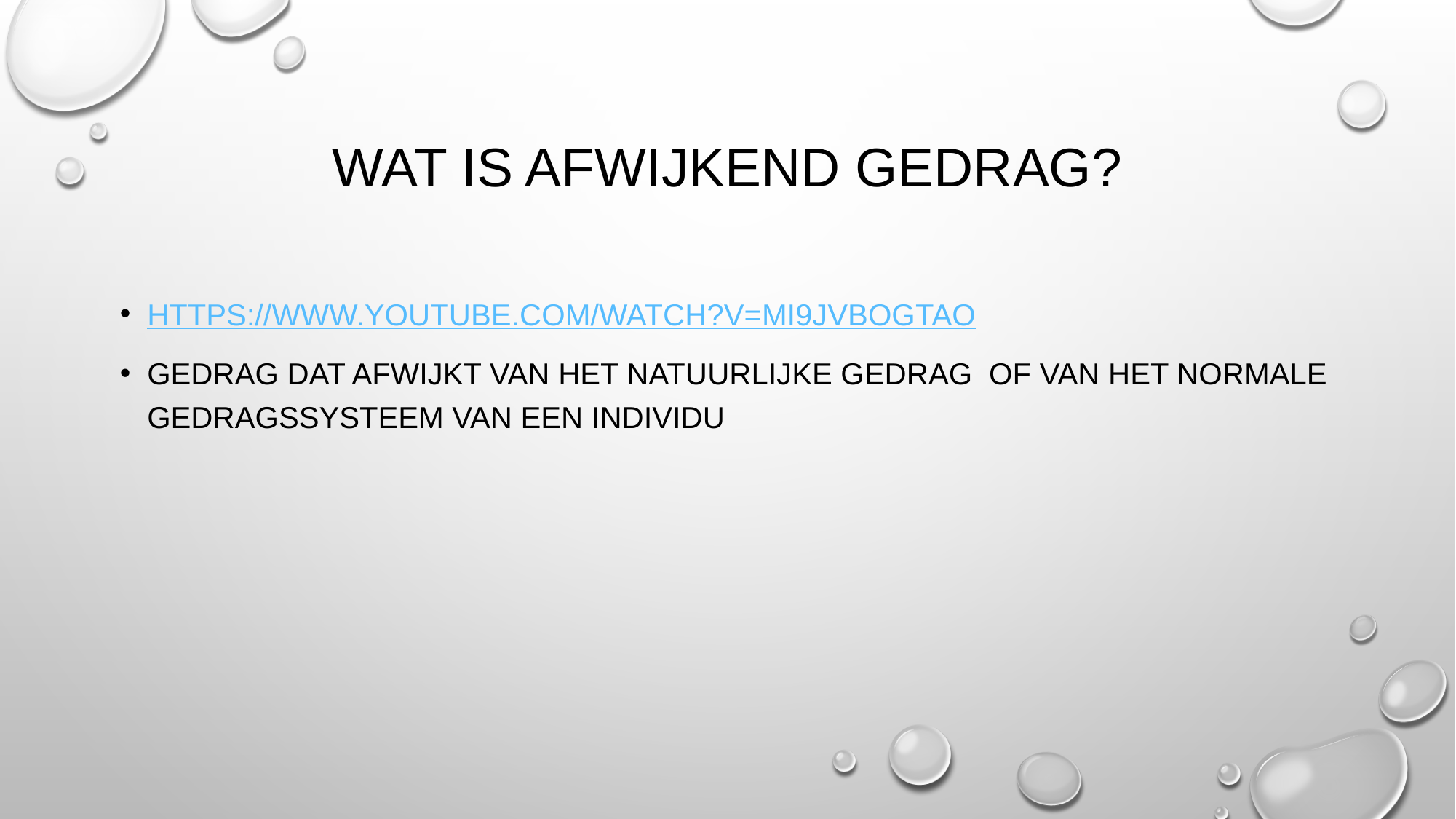

# Wat is afwijkend gedrag?
https://www.youtube.com/watch?v=mI9JVBOGtao
Gedrag dat afwijkt van het natuurlijke gedrag  of van het normale gedragssysteem van een individu